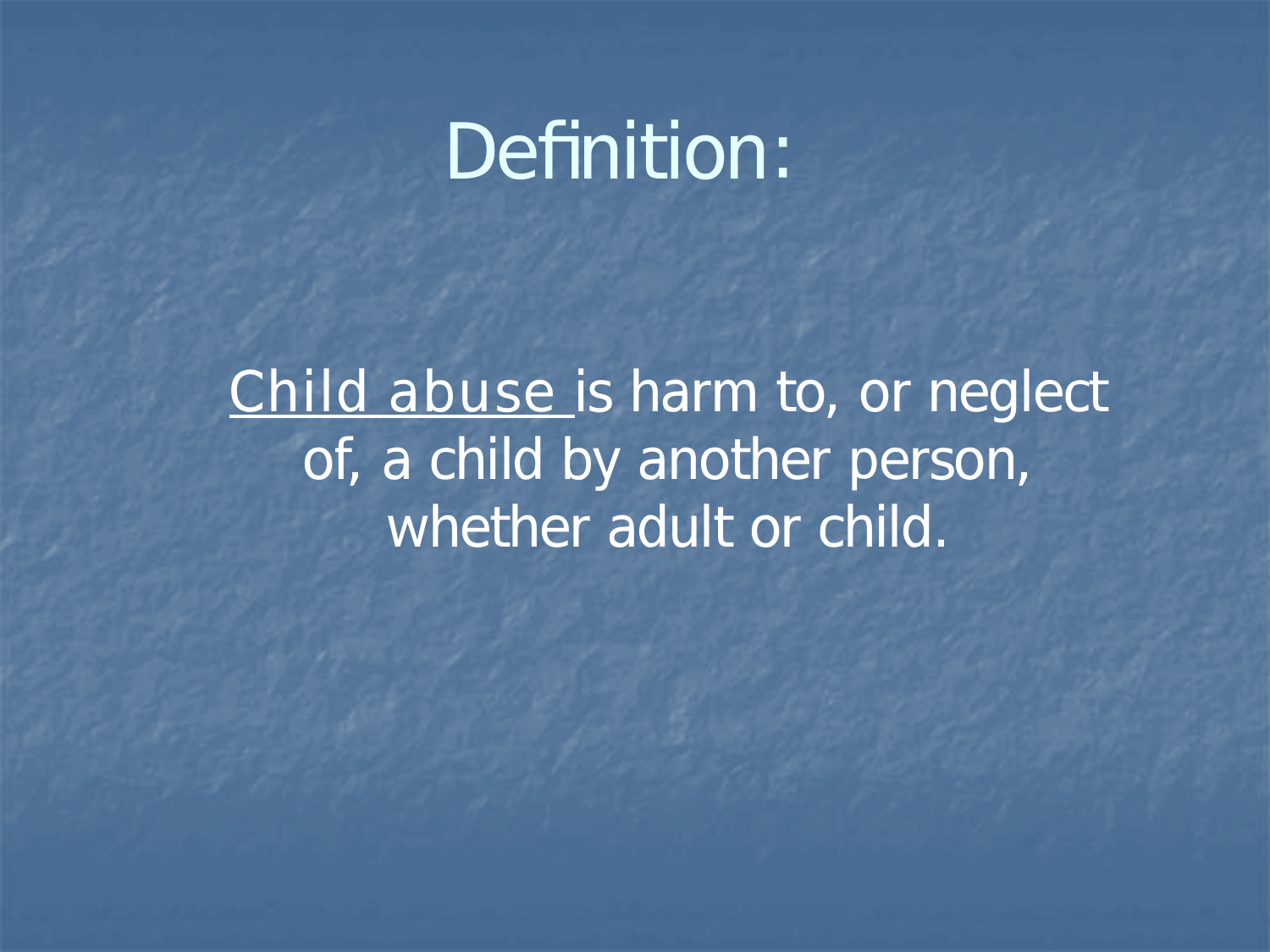

# Definition:
	Child abuse is harm to, or neglect of, a child by another person, whether adult or child.